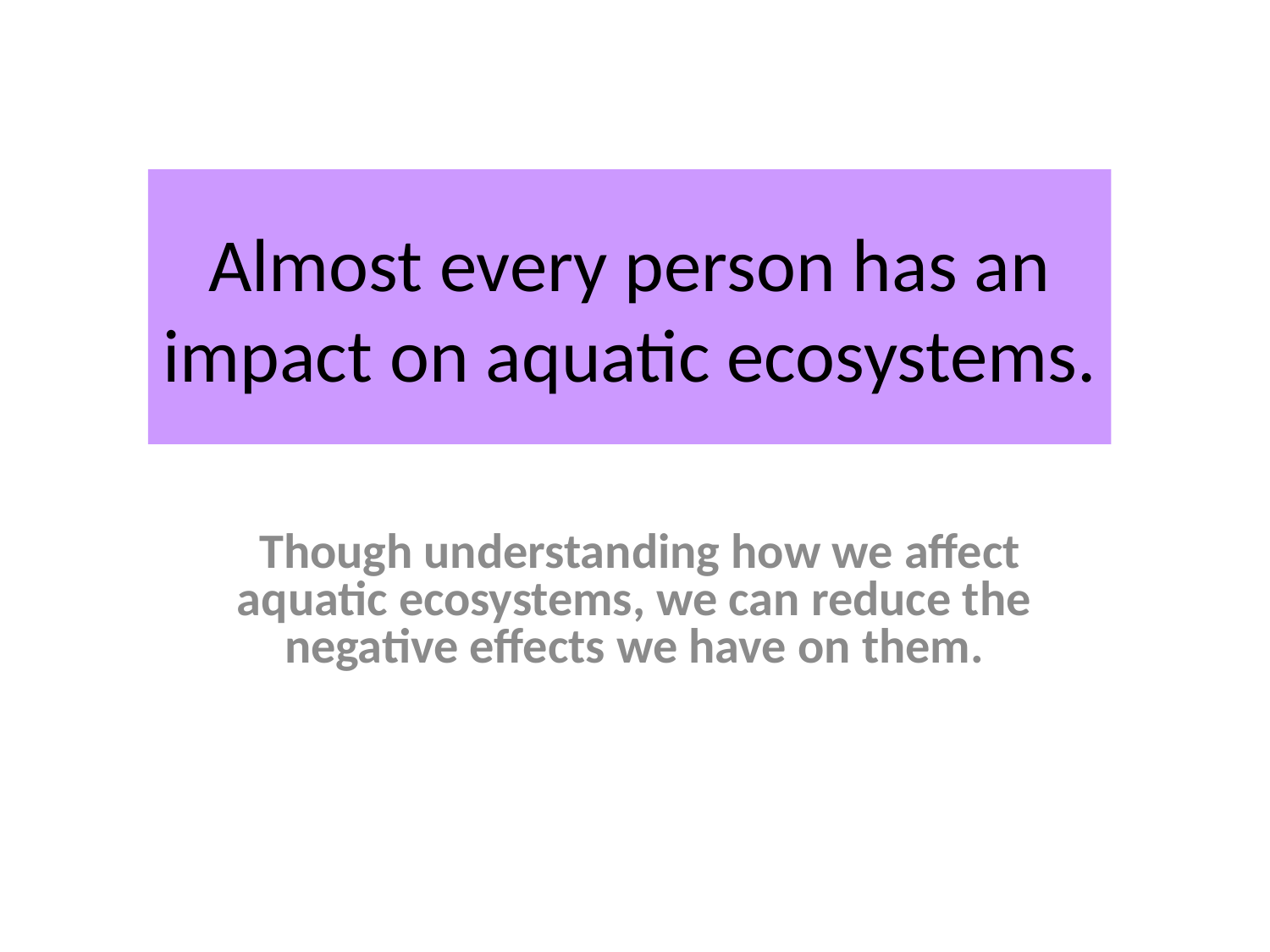

# Almost every person has an impact on aquatic ecosystems.

 Though understanding how we affect aquatic ecosystems, we can reduce the negative effects we have on them.